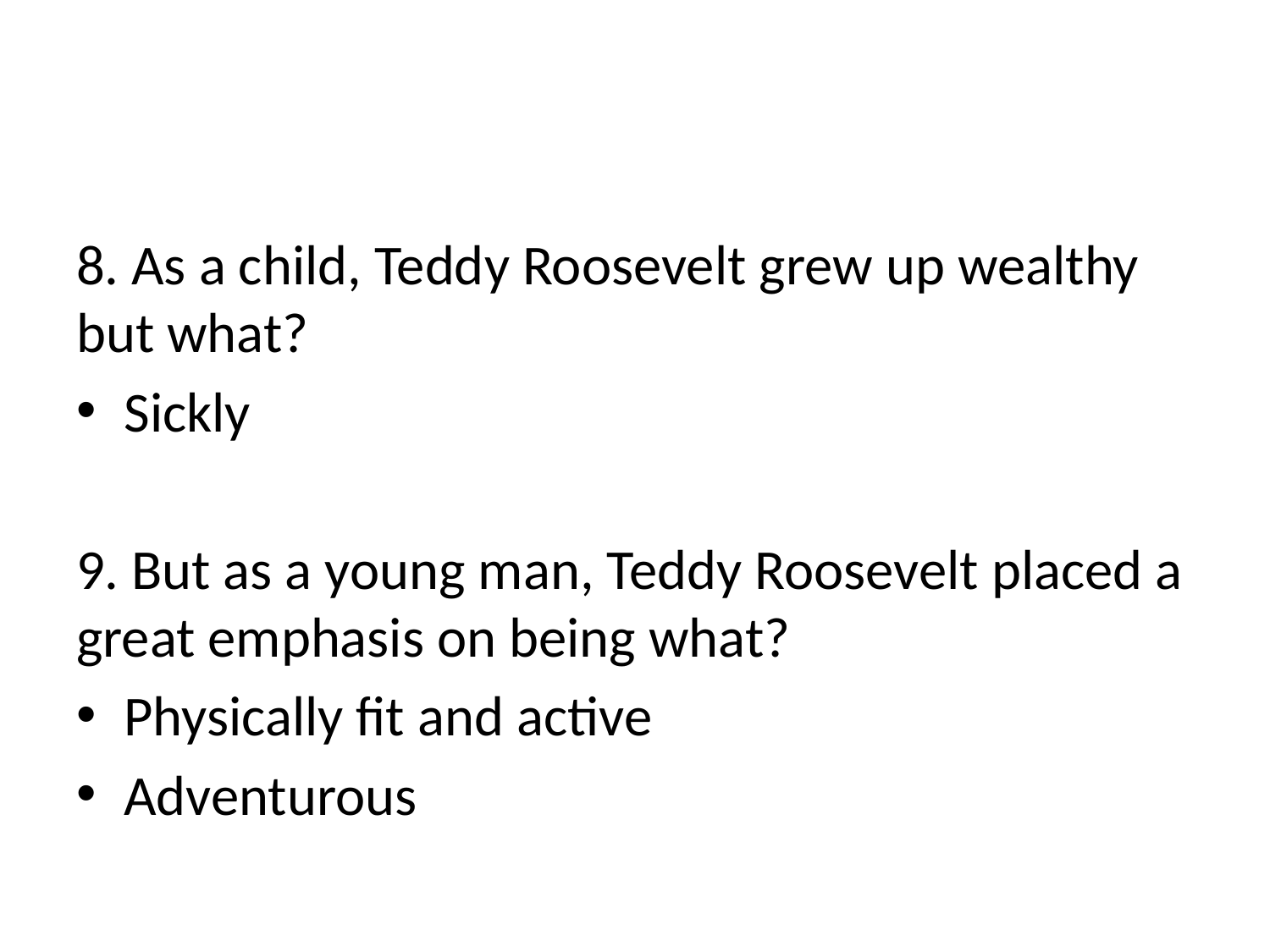

#
8. As a child, Teddy Roosevelt grew up wealthy but what?
Sickly

9. But as a young man, Teddy Roosevelt placed a great emphasis on being what?
Physically fit and active
Adventurous